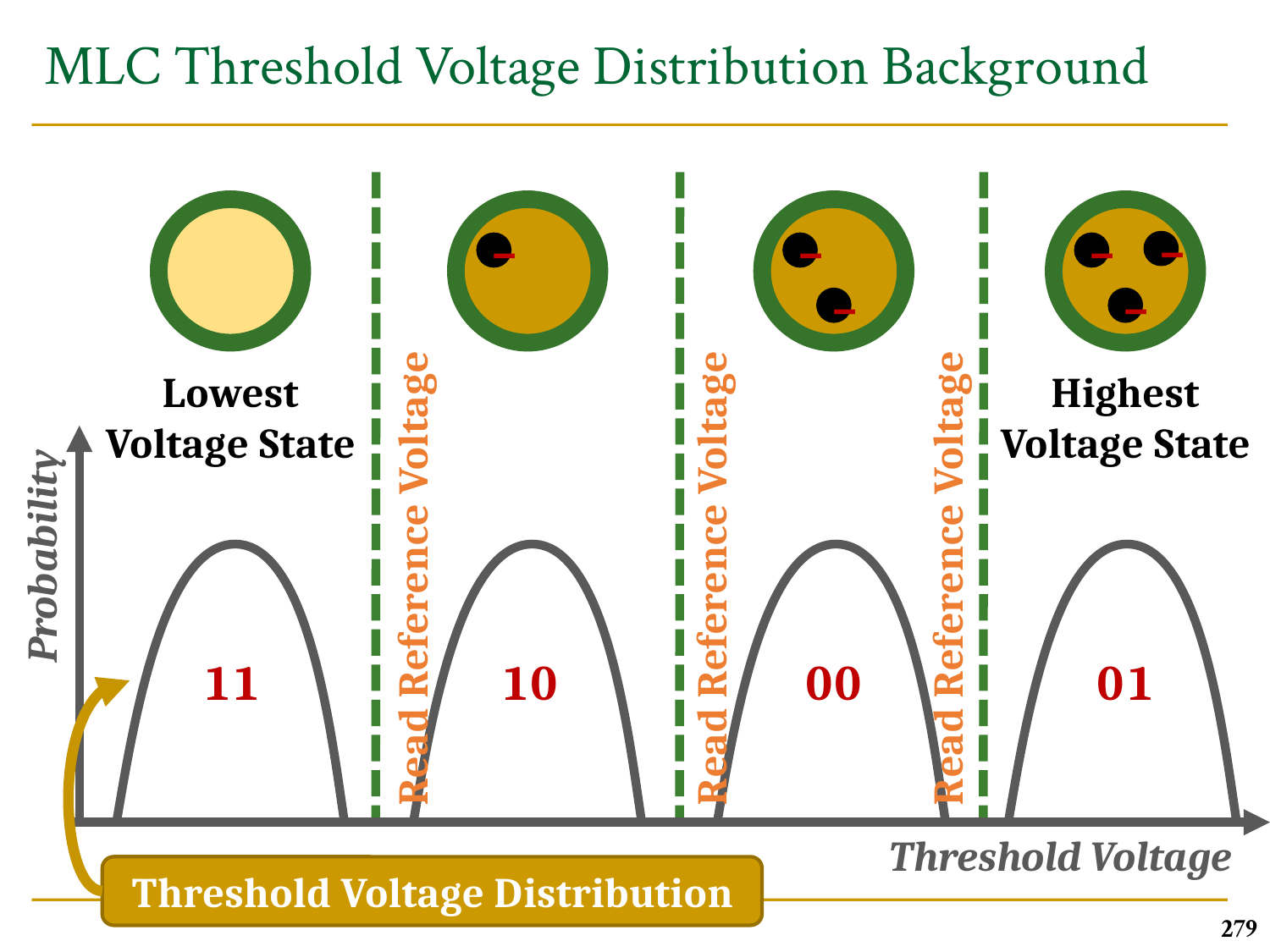

# MLC Threshold Voltage Distribution Background

–

–
–

–
–
–
Lowest Voltage State
Highest Voltage State
Probability

Read Reference Voltage
Read Reference Voltage
Read Reference Voltage
11
10
00
01
Threshold Voltage Distribution
Threshold Voltage
279